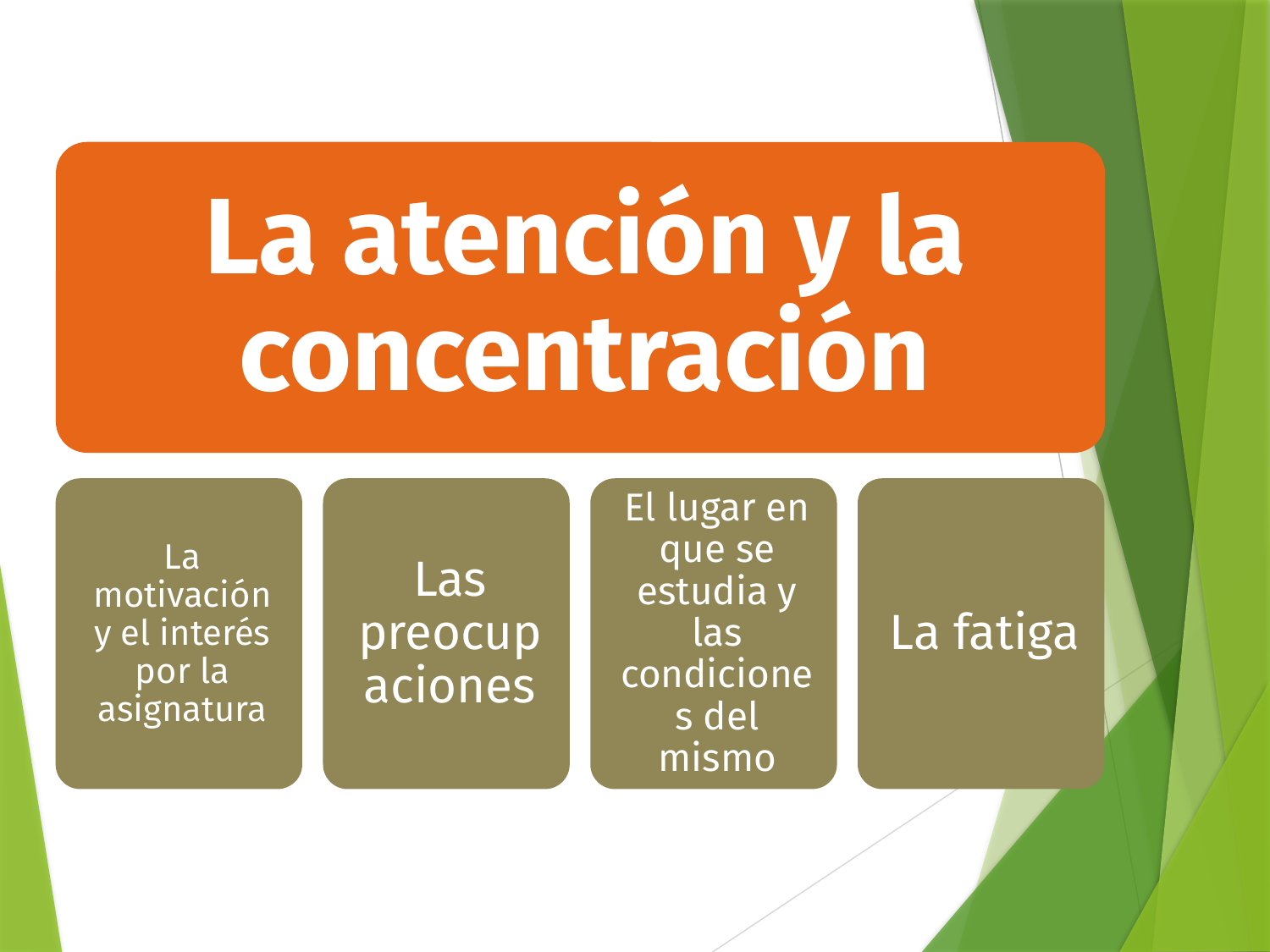

La atención y la concentración
La motivación y el interés por la asignatura
Las preocupaciones
El lugar en que se estudia y las condiciones del mismo
La fatiga